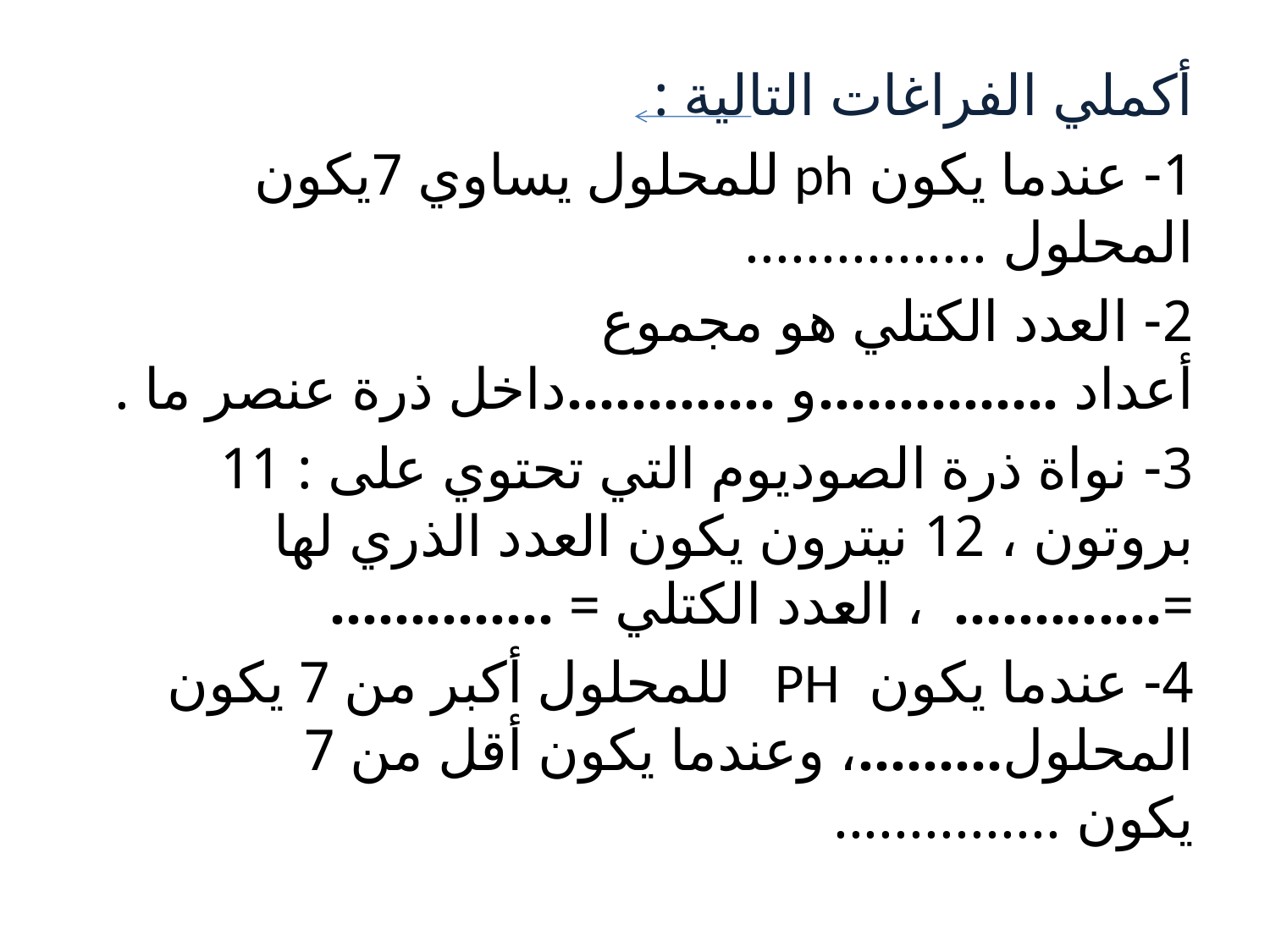

أكملي الفراغات التالية :
1- عندما يكون ph للمحلول يساوي 7يكون المحلول ................
2- العدد الكتلي هو مجموع أعداد ...............و .............داخل ذرة عنصر ما .
3- نواة ذرة الصوديوم التي تحتوي على : 11 بروتون ، 12 نيترون يكون العدد الذري لها =.............  ، العدد الكتلي = ..............
4- عندما يكون  PH   للمحلول أكبر من 7 يكون المحلول.........، وعندما يكون أقل من 7 يكون ...............